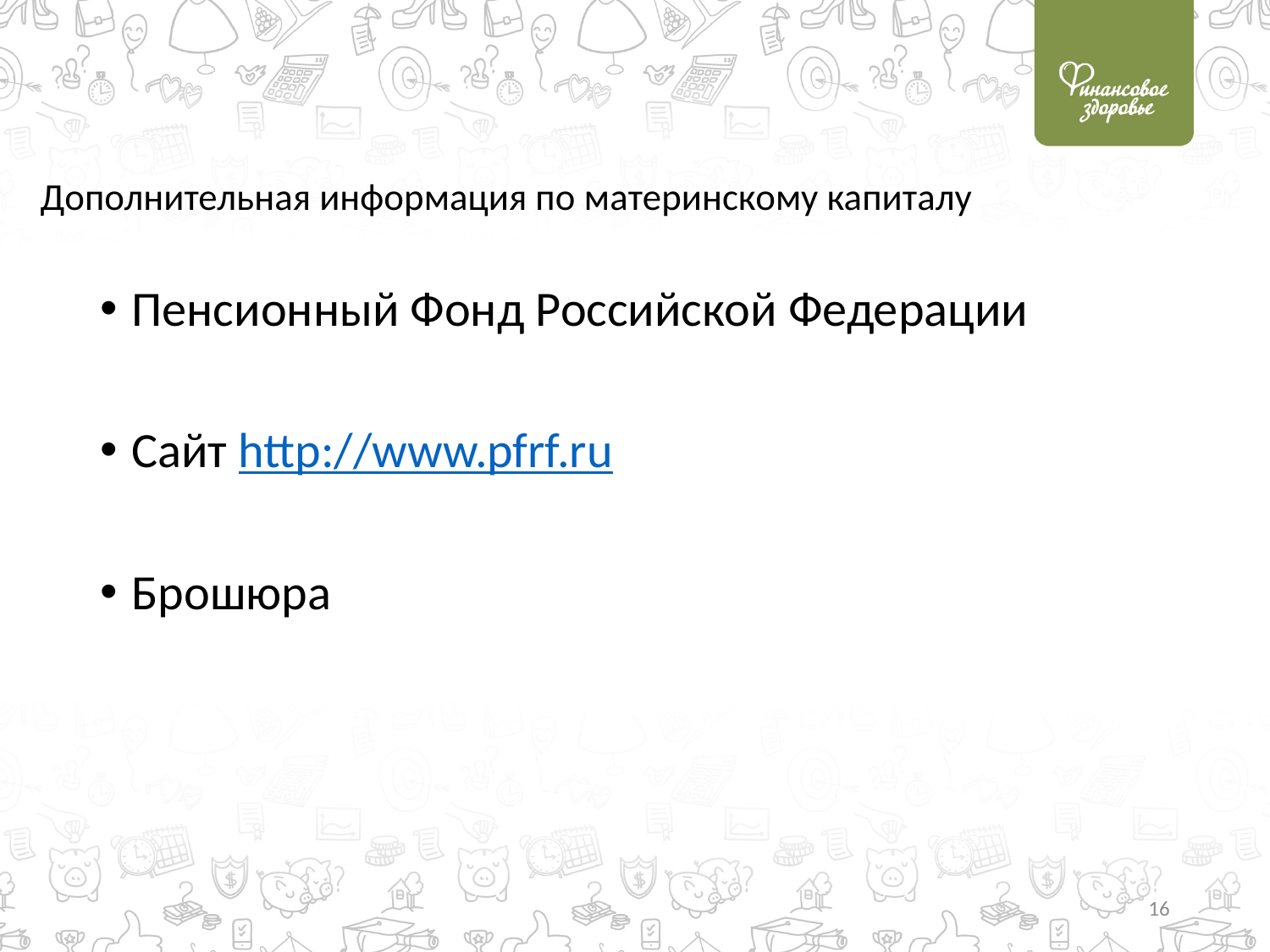

# Дополнительная информация по материнскому капиталу
Пенсионный Фонд Российской Федерации

Сайт http://www.pfrf.ru

Брошюра

16